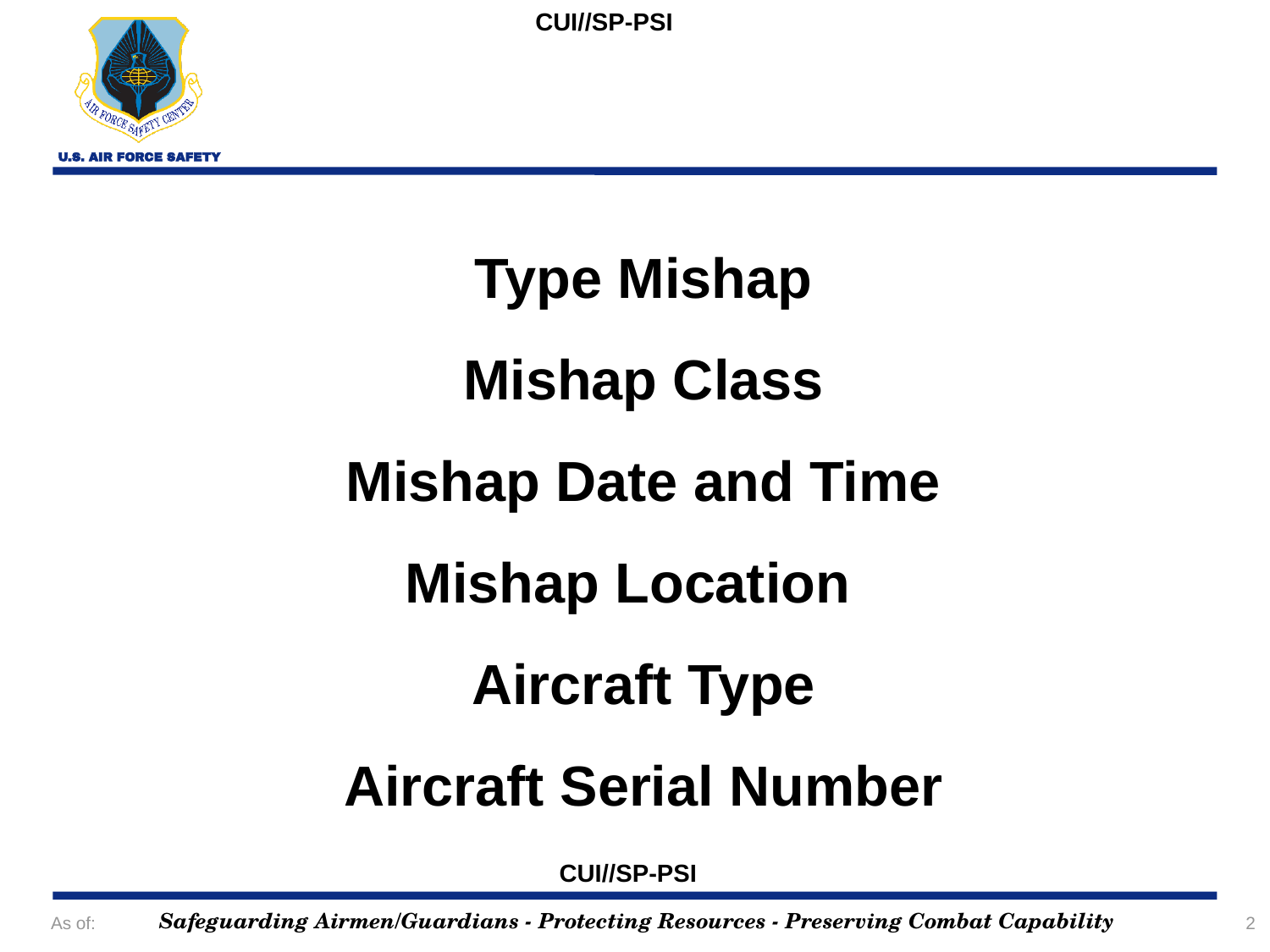

CUI//SP-PSI
Type Mishap
Mishap Class
Mishap Date and Time
Mishap Location
Aircraft Type
Aircraft Serial Number
CUI//SP-PSI
As of:
2